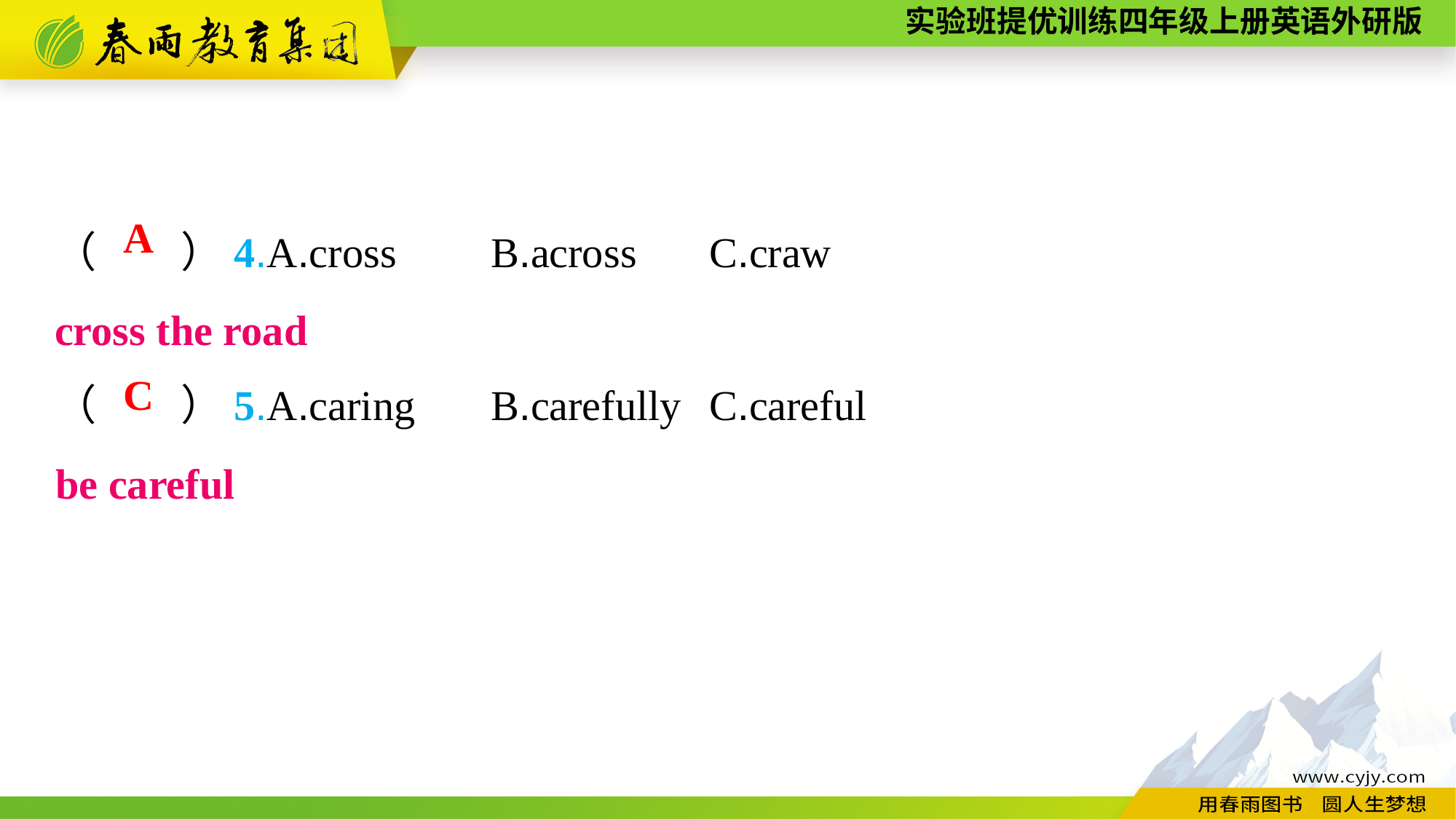

（　　）4.A.cross	B.across	C.craw

（　　）5.A.caring	B.carefully	C.careful
A
cross the road
C
be careful